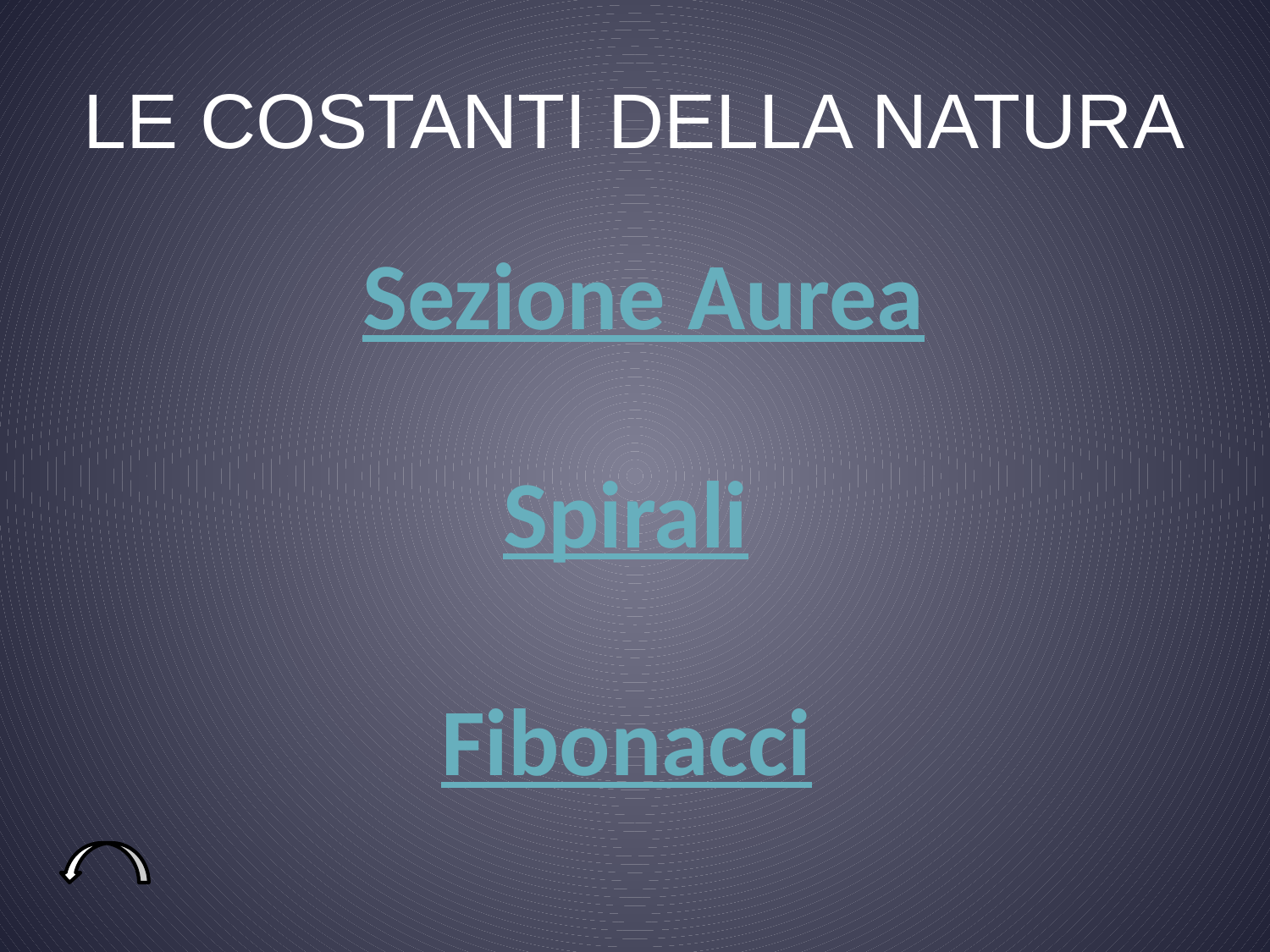

# LE COSTANTI DELLA NATURA
Sezione Aurea
Spirali
Fibonacci